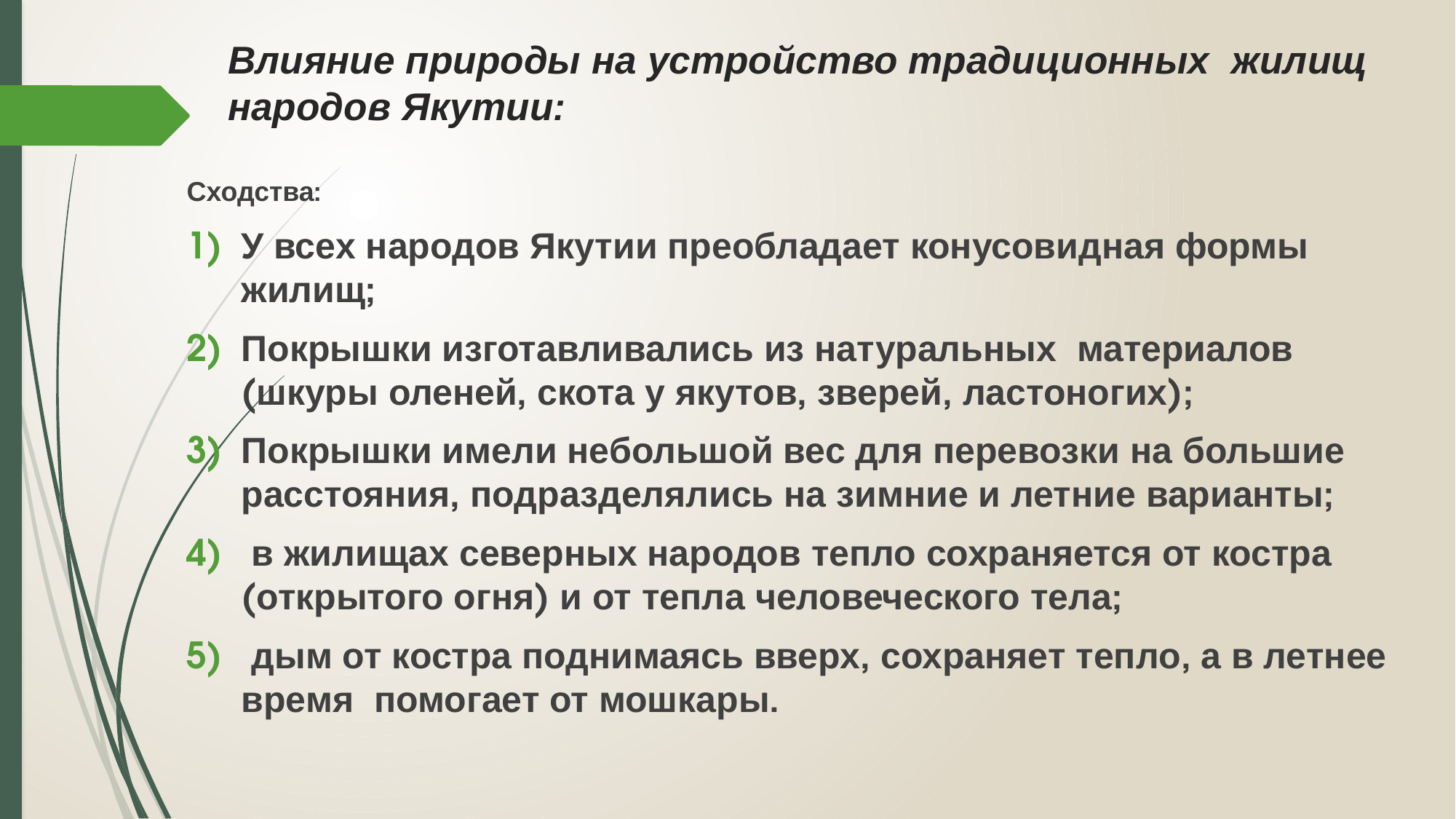

# Влияние природы на устройство традиционных  жилищ народов Якутии:
Сходства:
У всех народов Якутии преобладает конусовидная формы жилищ;
Покрышки изготавливались из натуральных  материалов (шкуры оленей, скота у якутов, зверей, ластоногих);
Покрышки имели небольшой вес для перевозки на большие расстояния, подразделялись на зимние и летние варианты;
 в жилищах северных народов тепло сохраняется от костра (открытого огня) и от тепла человеческого тела;
 дым от костра поднимаясь вверх, сохраняет тепло, а в летнее время  помогает от мошкары.